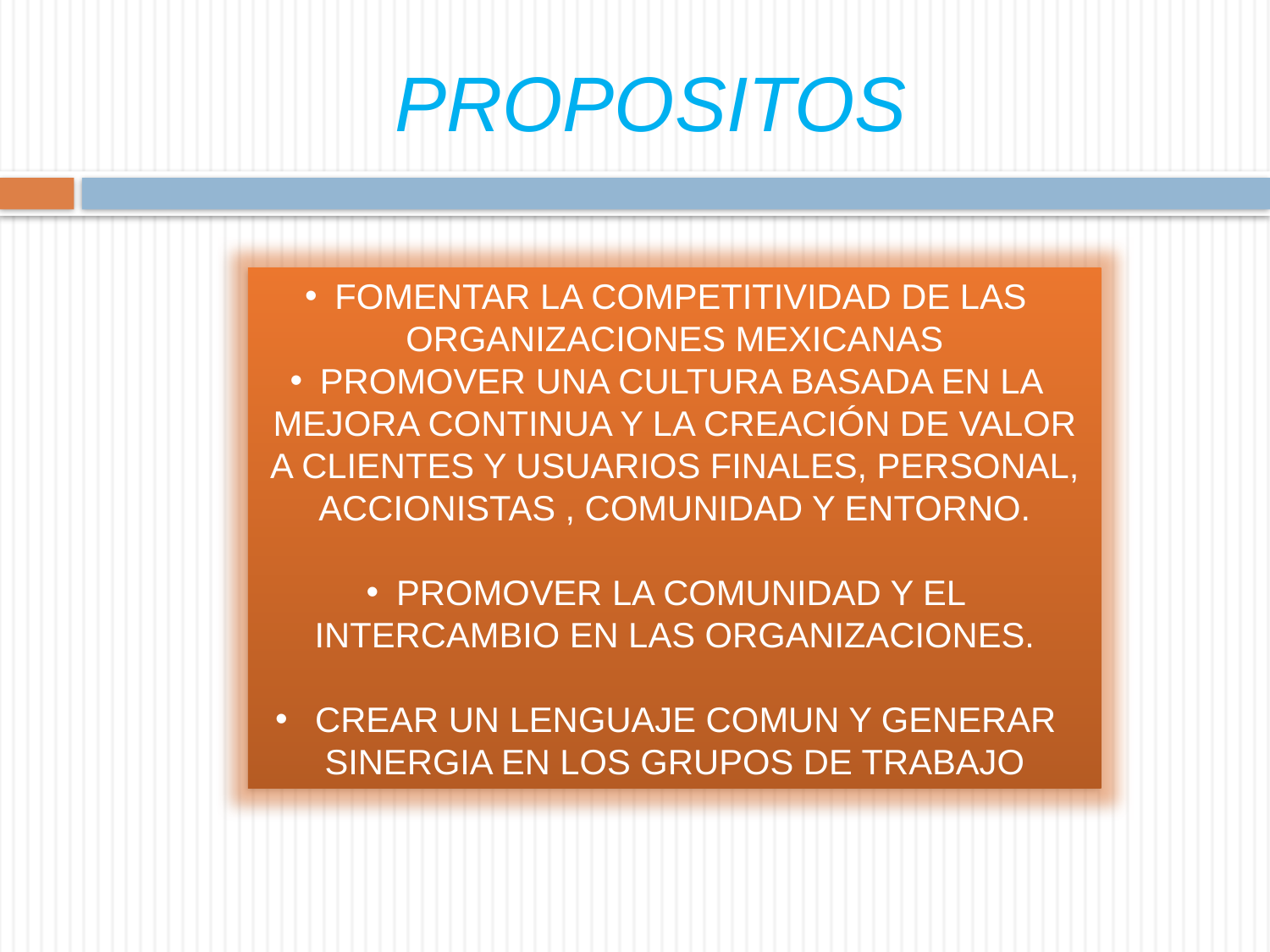

# PROPOSITOS
FOMENTAR LA COMPETITIVIDAD DE LAS ORGANIZACIONES MEXICANAS
PROMOVER UNA CULTURA BASADA EN LA MEJORA CONTINUA Y LA CREACIÓN DE VALOR A CLIENTES Y USUARIOS FINALES, PERSONAL, ACCIONISTAS , COMUNIDAD Y ENTORNO.

PROMOVER LA COMUNIDAD Y EL INTERCAMBIO EN LAS ORGANIZACIONES.

 CREAR UN LENGUAJE COMUN Y GENERAR SINERGIA EN LOS GRUPOS DE TRABAJO